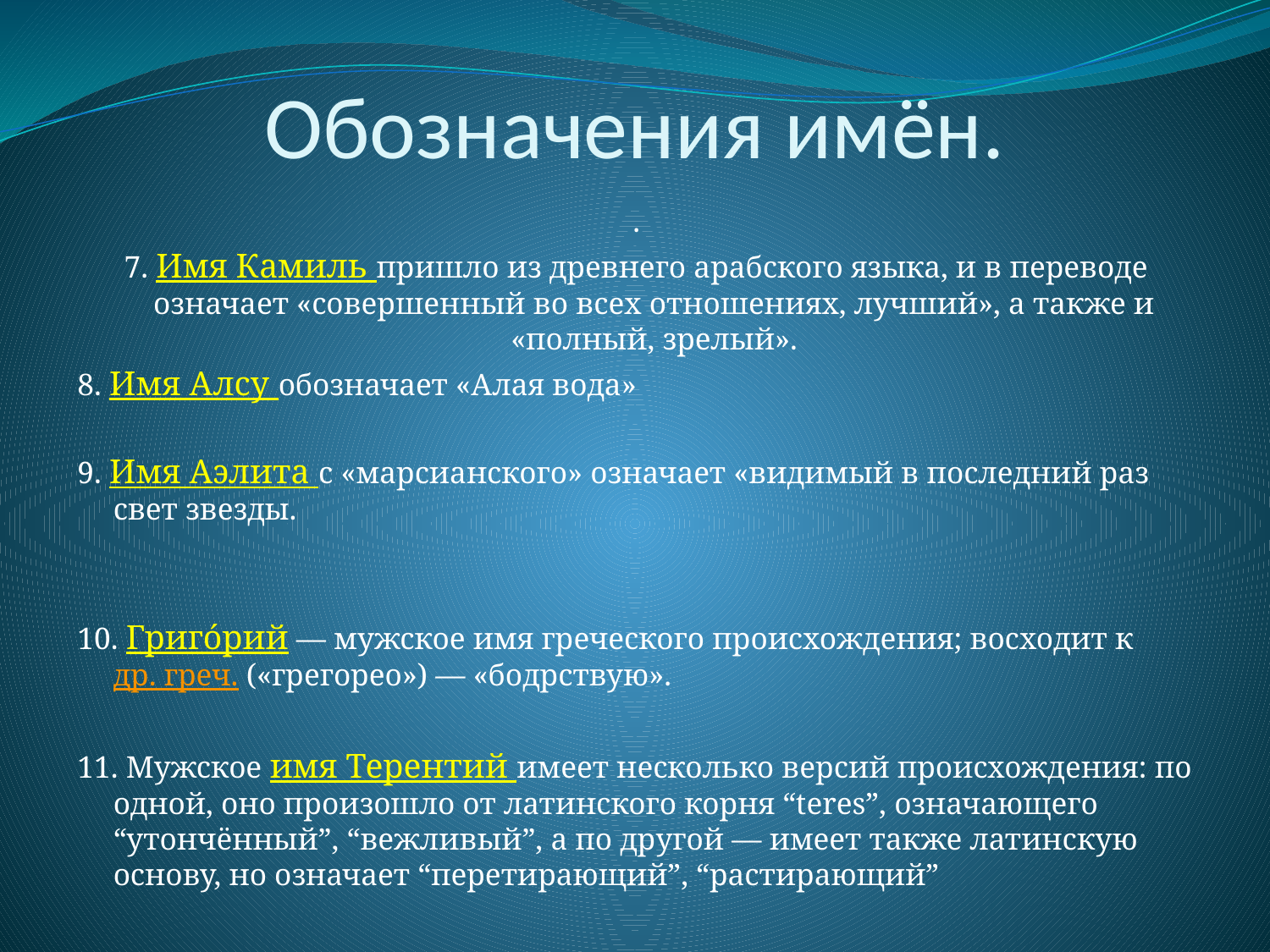

# Обозначения имён.
.
7. Имя Камиль пришло из древнего арабского языка, и в переводе означает «совершенный во всех отношениях, лучший», а также и «полный, зрелый».
8. Имя Алсу обозначает «Алая вода»

9. Имя Аэлита с «марсианского» означает «видимый в последний раз свет звезды.

10. Григо́рий — мужское имя греческого происхождения; восходит к др. греч. («грегорео») — «бодрствую».

11. Мужское имя Терентий имеет несколько версий происхождения: по одной, оно произошло от латинского корня “teres”, означающего “утончённый”, “вежливый”, а по другой — имеет также латинскую основу, но означает “перетирающий”, “растирающий”